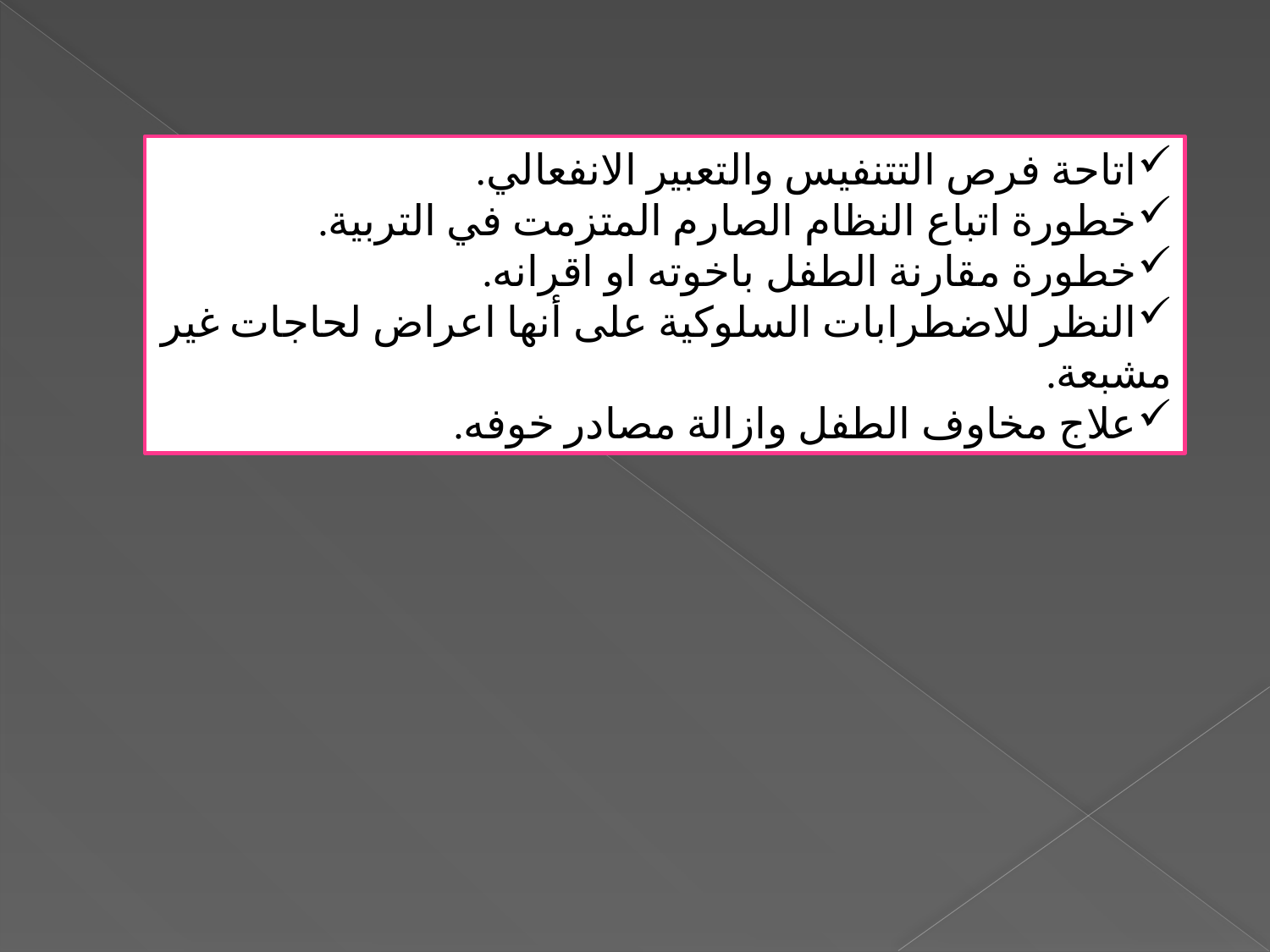

اتاحة فرص التتنفيس والتعبير الانفعالي.
خطورة اتباع النظام الصارم المتزمت في التربية.
خطورة مقارنة الطفل باخوته او اقرانه.
النظر للاضطرابات السلوكية على أنها اعراض لحاجات غير مشبعة.
علاج مخاوف الطفل وازالة مصادر خوفه.